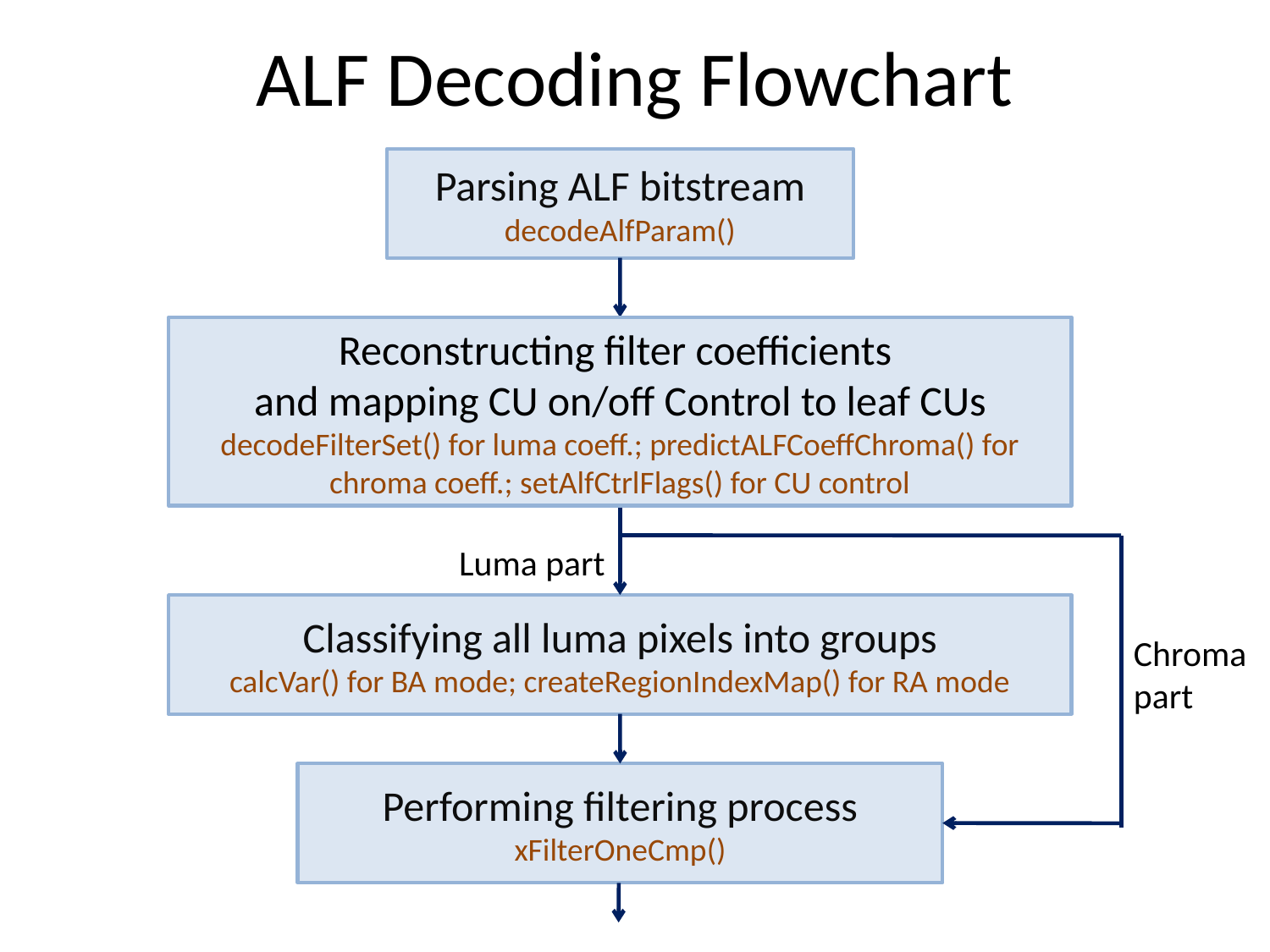

# ALF Decoding Flowchart
Parsing ALF bitstream
decodeAlfParam()
Reconstructing filter coefficients
and mapping CU on/off Control to leaf CUs
decodeFilterSet() for luma coeff.; predictALFCoeffChroma() for chroma coeff.; setAlfCtrlFlags() for CU control
Luma part
Classifying all luma pixels into groups
calcVar() for BA mode; createRegionIndexMap() for RA mode
Chroma part
Performing filtering process
xFilterOneCmp()